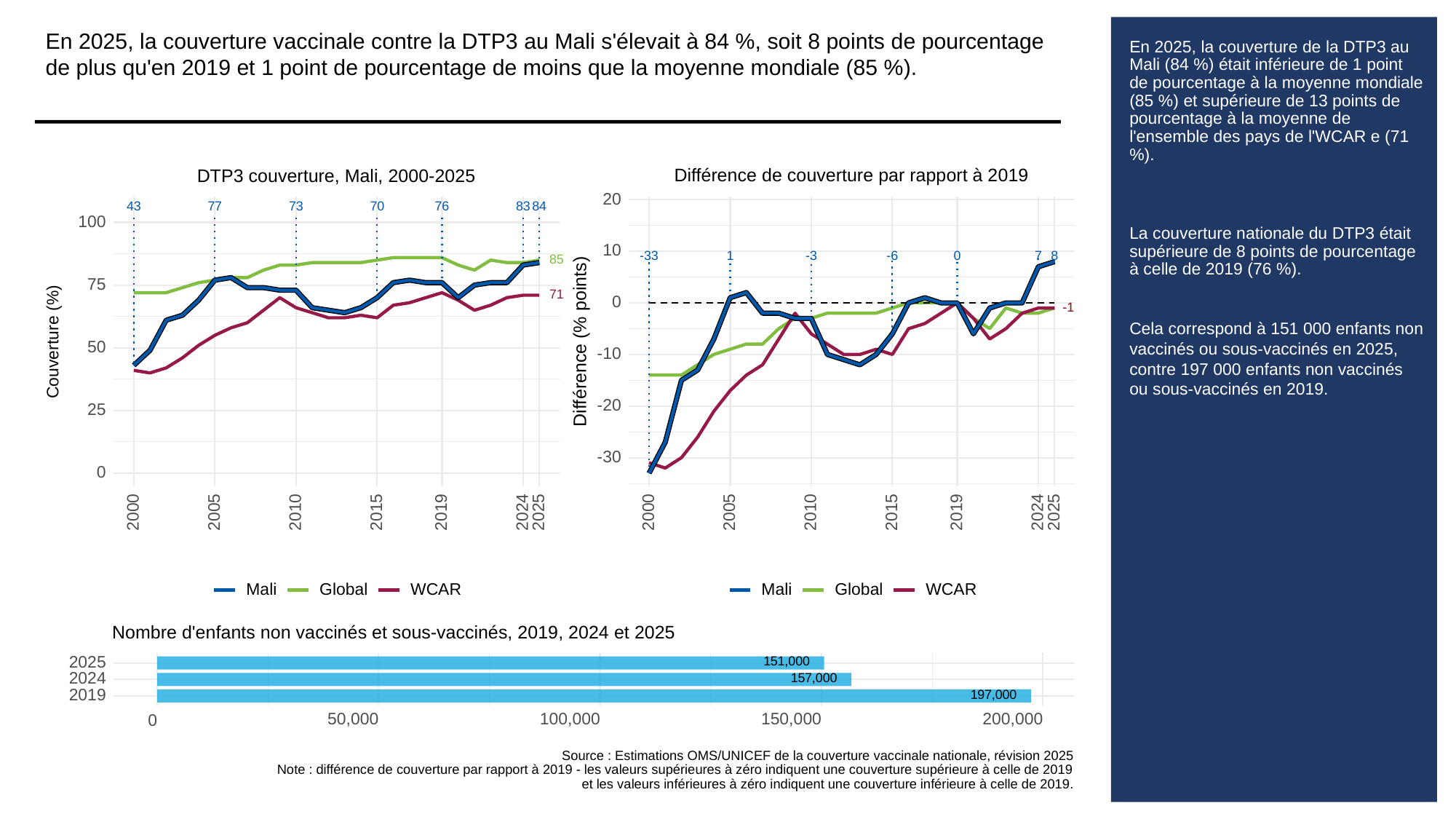

En 2025, la couverture vaccinale contre la DTP3 au Mali s'élevait à 84 %, soit 8 points de pourcentage de plus qu'en 2019 et 1 point de pourcentage de moins que la moyenne mondiale (85 %).
# En 2025, la couverture de la DTP3 au Mali (84 %) était inférieure de 1 point de pourcentage à la moyenne mondiale (85 %) et supérieure de 13 points de pourcentage à la moyenne de l'ensemble des pays de l'WCAR e (71 %).

La couverture nationale du DTP3 était supérieure de 8 points de pourcentage à celle de 2019 (76 %).

Cela correspond à 151 000 enfants non vaccinés ou sous-vaccinés en 2025, contre 197 000 enfants non vaccinés ou sous-vaccinés en 2019.

Différence de couverture par rapport à 2019
DTP3 couverture, Mali, 2000-2025
20

43
73
83
70
76
84
77
100

10

-33
-3
-6
0
8
1
7

85

75

71

0

-1
-1

Différence (% points)
Couverture (%)
50

-10

-20
25

-30

0

2000
2005
2010
2015
2019
2024
2025
2000
2005
2010
2015
2019
2024
2025
Global
WCAR
Global
WCAR
Mali
Mali

Nombre d'enfants non vaccinés et sous-vaccinés, 2019, 2024 et 2025

151,000
2025

157,000
2024

197,000
2019

50,000
100,000
150,000
200,000
0
Source : Estimations OMS/UNICEF de la couverture vaccinale nationale, révision 2025
Note : différence de couverture par rapport à 2019 - les valeurs supérieures à zéro indiquent une couverture supérieure à celle de 2019
et les valeurs inférieures à zéro indiquent une couverture inférieure à celle de 2019.